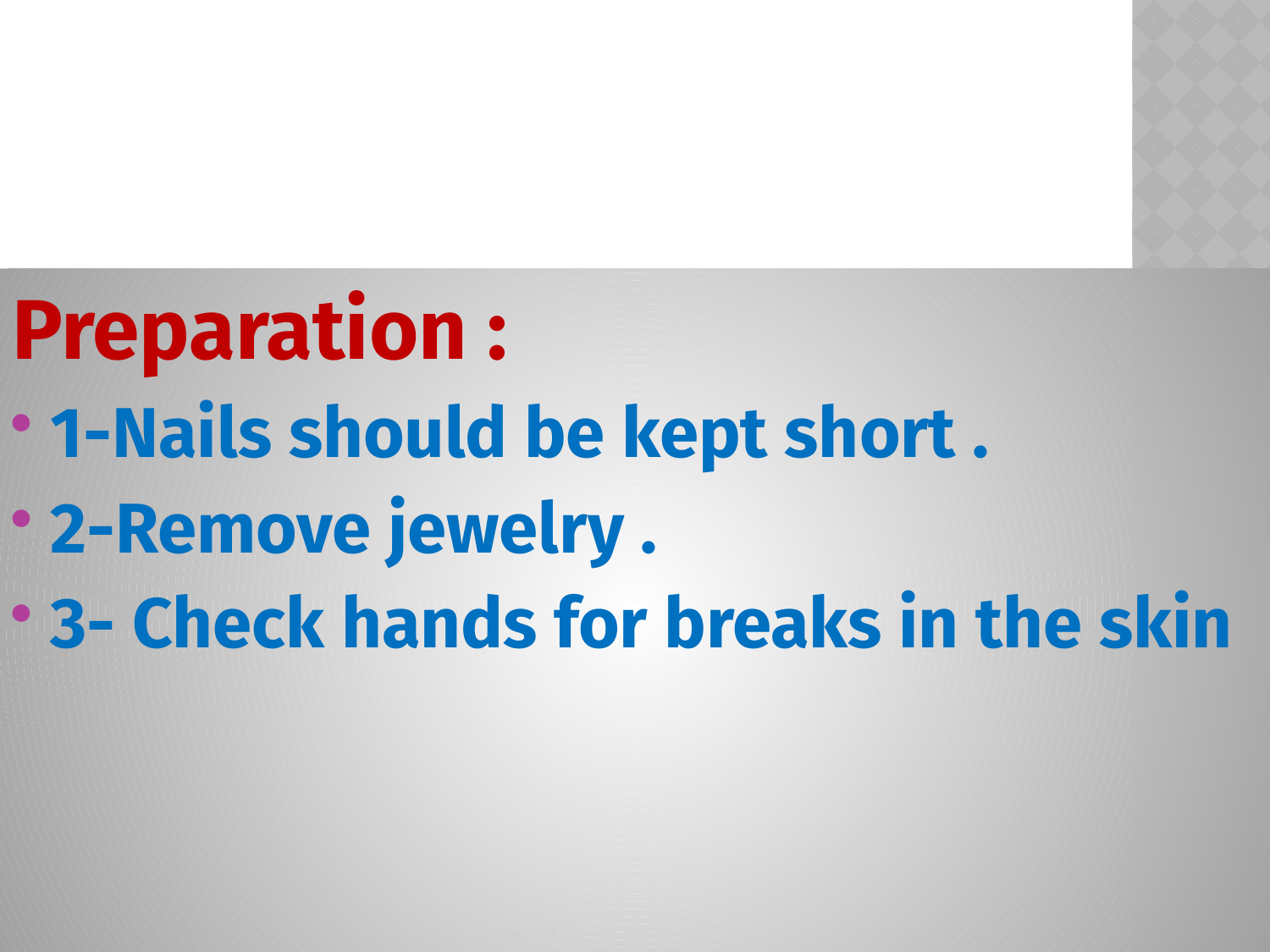

#
Preparation :
1-Nails should be kept short .
2-Remove jewelry .
3- Check hands for breaks in the skin
IMRoco